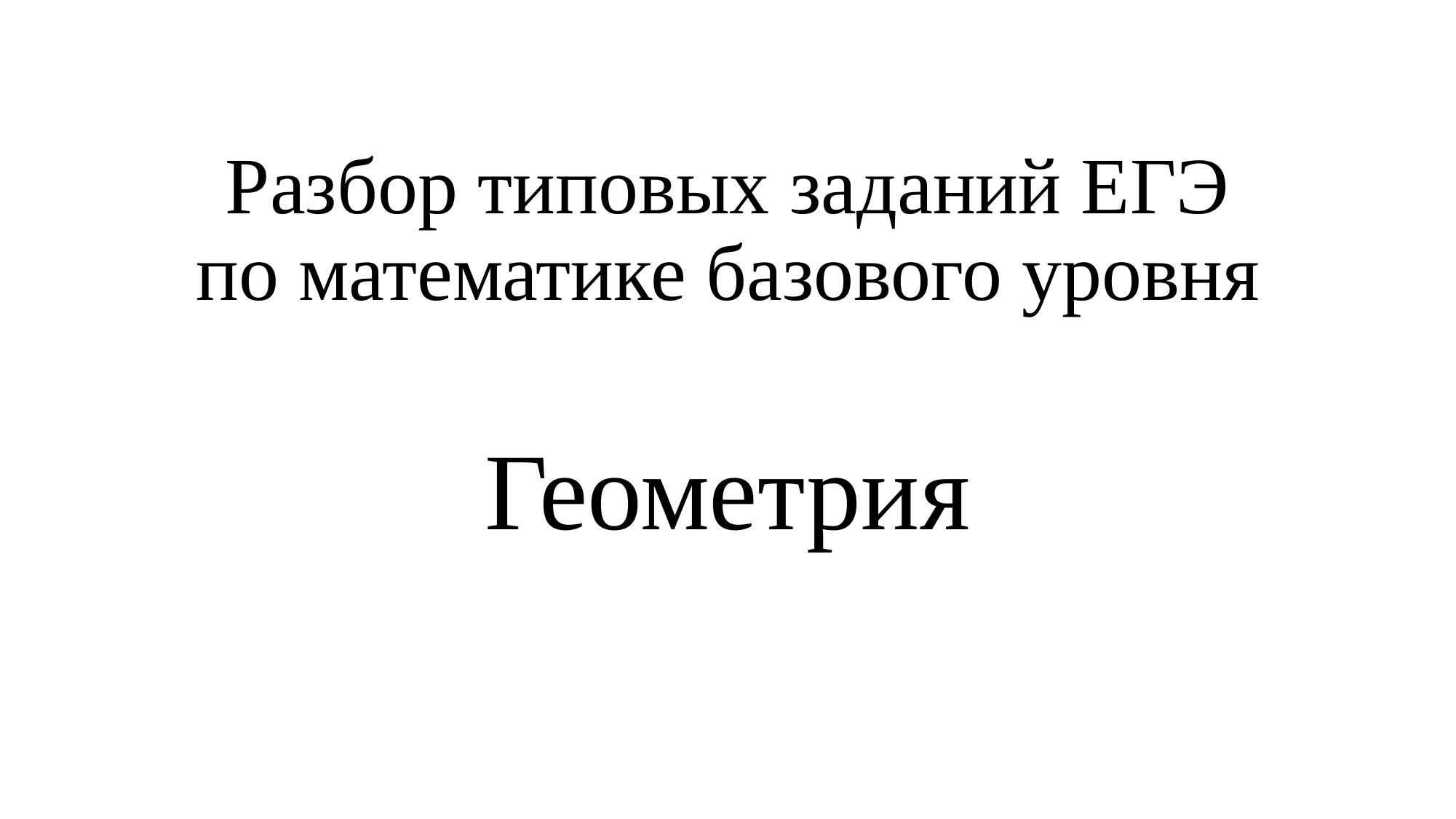

# Разбор типовых заданий ЕГЭ по математике базового уровня
Геометрия